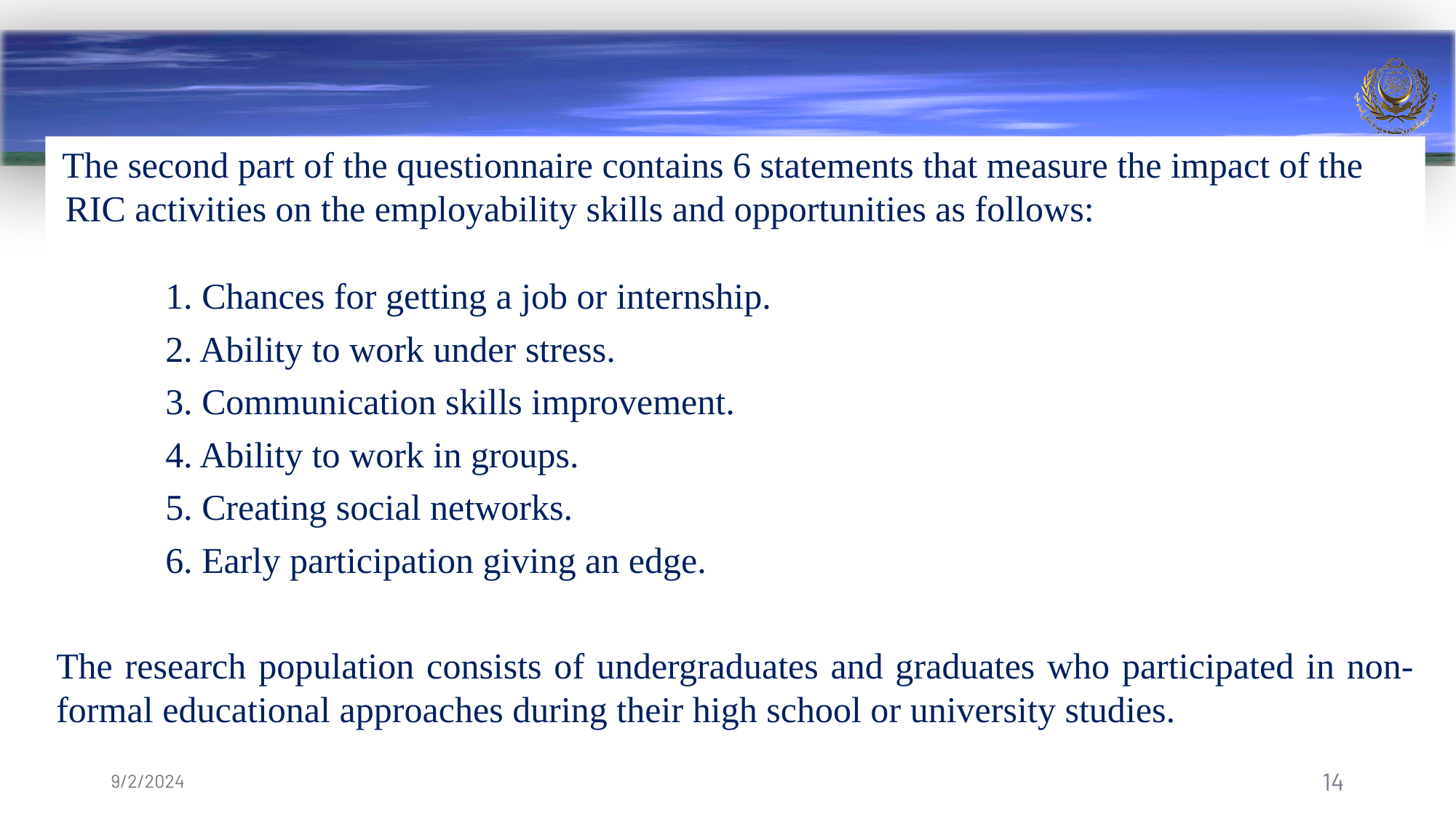

The second part of the questionnaire contains 6 statements that measure the impact of the
 RIC activities on the employability skills and opportunities as follows:

1. Chances for getting a job or internship.
2. Ability to work under stress.
3. Communication skills improvement.
4. Ability to work in groups.
5. Creating social networks.
6. Early participation giving an edge.

The research population consists of undergraduates and graduates who participated in non-formal educational approaches during their high school or university studies.
9/2/2024

14